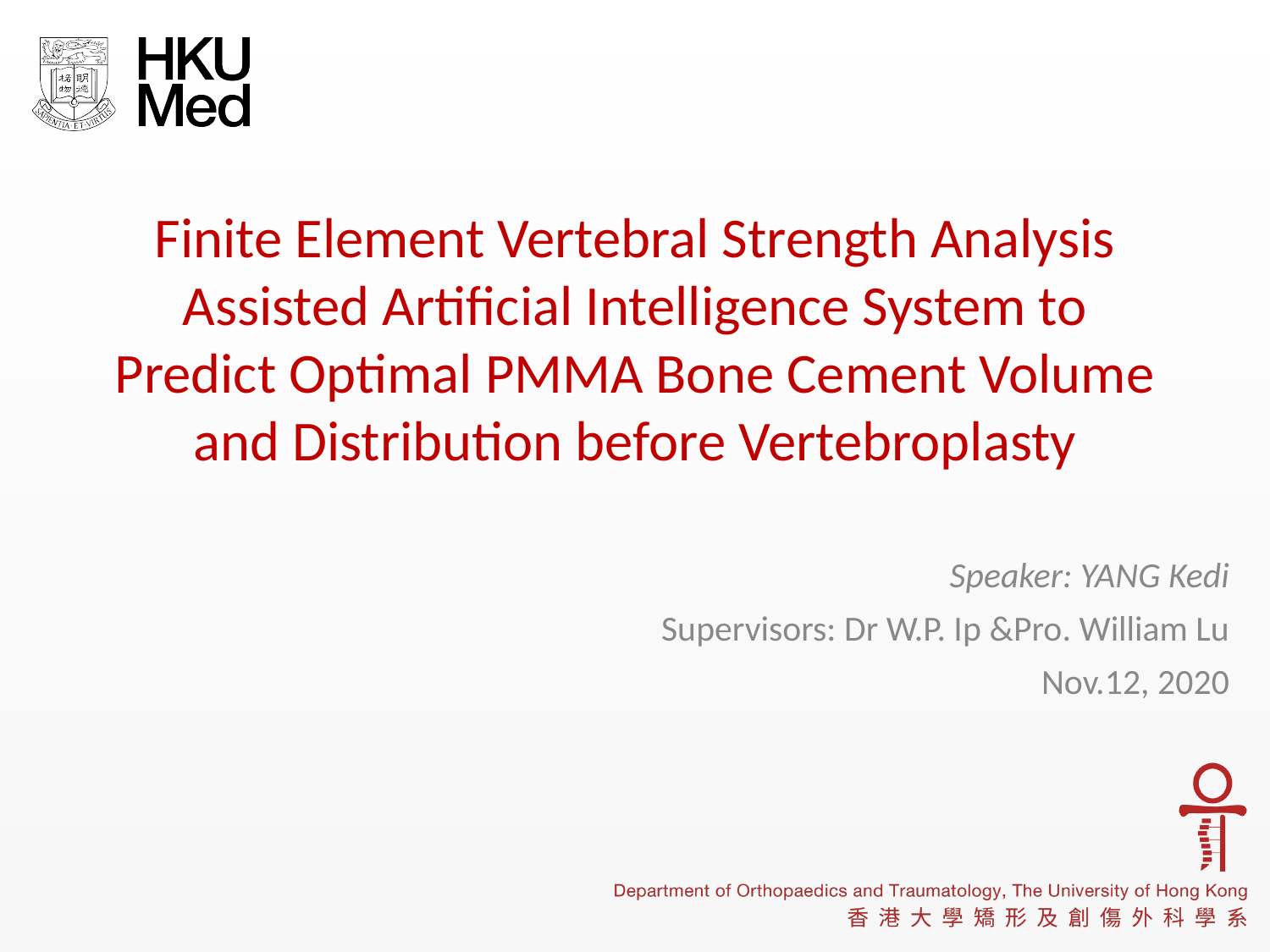

# Finite Element Vertebral Strength Analysis Assisted Artificial Intelligence System to Predict Optimal PMMA Bone Cement Volume and Distribution before Vertebroplasty
Speaker: YANG Kedi
Supervisors: Dr W.P. Ip &Pro. William Lu
Nov.12, 2020